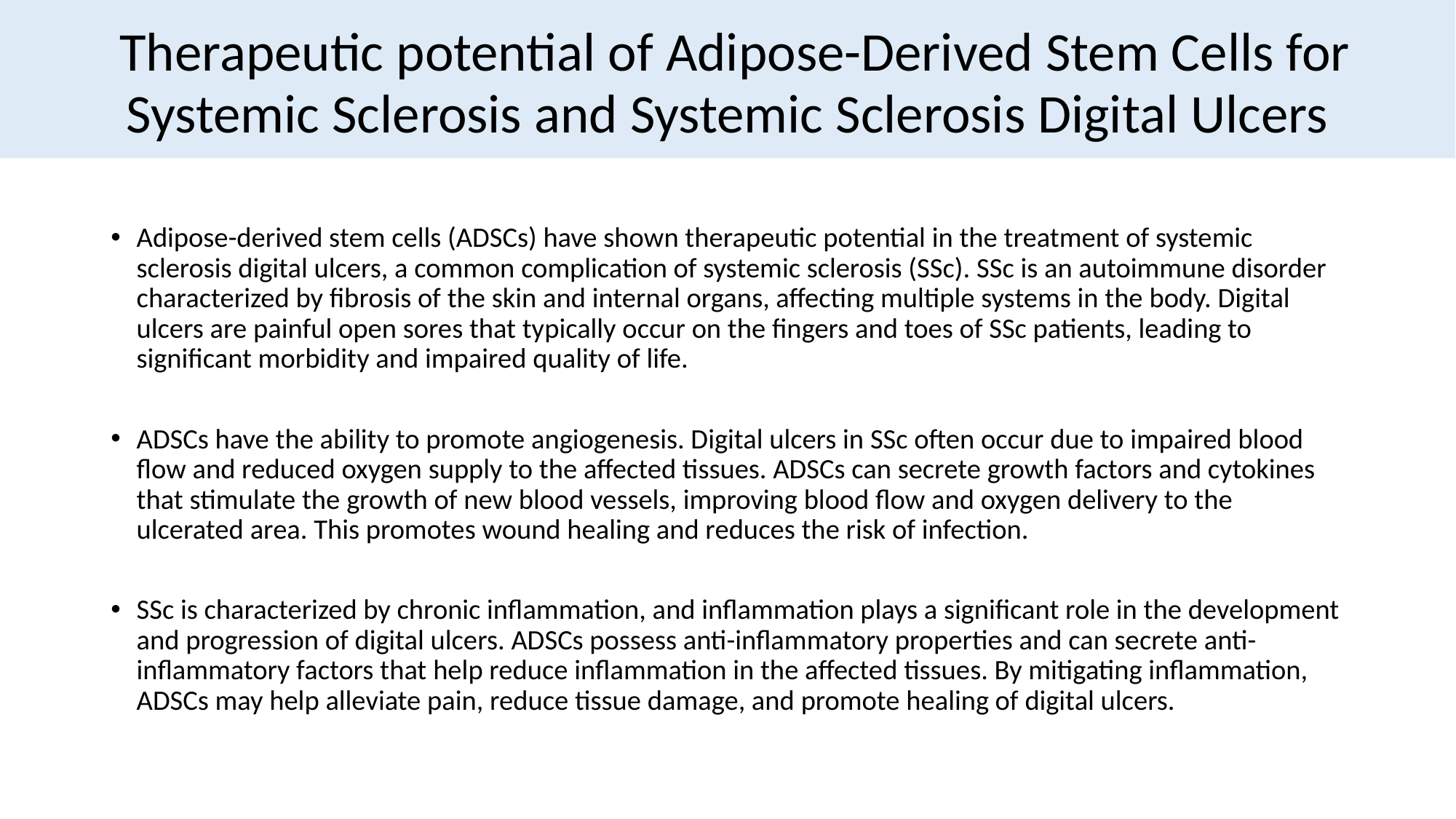

# Therapeutic potential of Adipose-Derived Stem Cells for Systemic Sclerosis and Systemic Sclerosis Digital Ulcers
Adipose-derived stem cells (ADSCs) have shown therapeutic potential in the treatment of systemic sclerosis digital ulcers, a common complication of systemic sclerosis (SSc). SSc is an autoimmune disorder characterized by fibrosis of the skin and internal organs, affecting multiple systems in the body. Digital ulcers are painful open sores that typically occur on the fingers and toes of SSc patients, leading to significant morbidity and impaired quality of life.

ADSCs have the ability to promote angiogenesis. Digital ulcers in SSc often occur due to impaired blood flow and reduced oxygen supply to the affected tissues. ADSCs can secrete growth factors and cytokines that stimulate the growth of new blood vessels, improving blood flow and oxygen delivery to the ulcerated area. This promotes wound healing and reduces the risk of infection.

SSc is characterized by chronic inflammation, and inflammation plays a significant role in the development and progression of digital ulcers. ADSCs possess anti-inflammatory properties and can secrete anti-inflammatory factors that help reduce inflammation in the affected tissues. By mitigating inflammation, ADSCs may help alleviate pain, reduce tissue damage, and promote healing of digital ulcers.